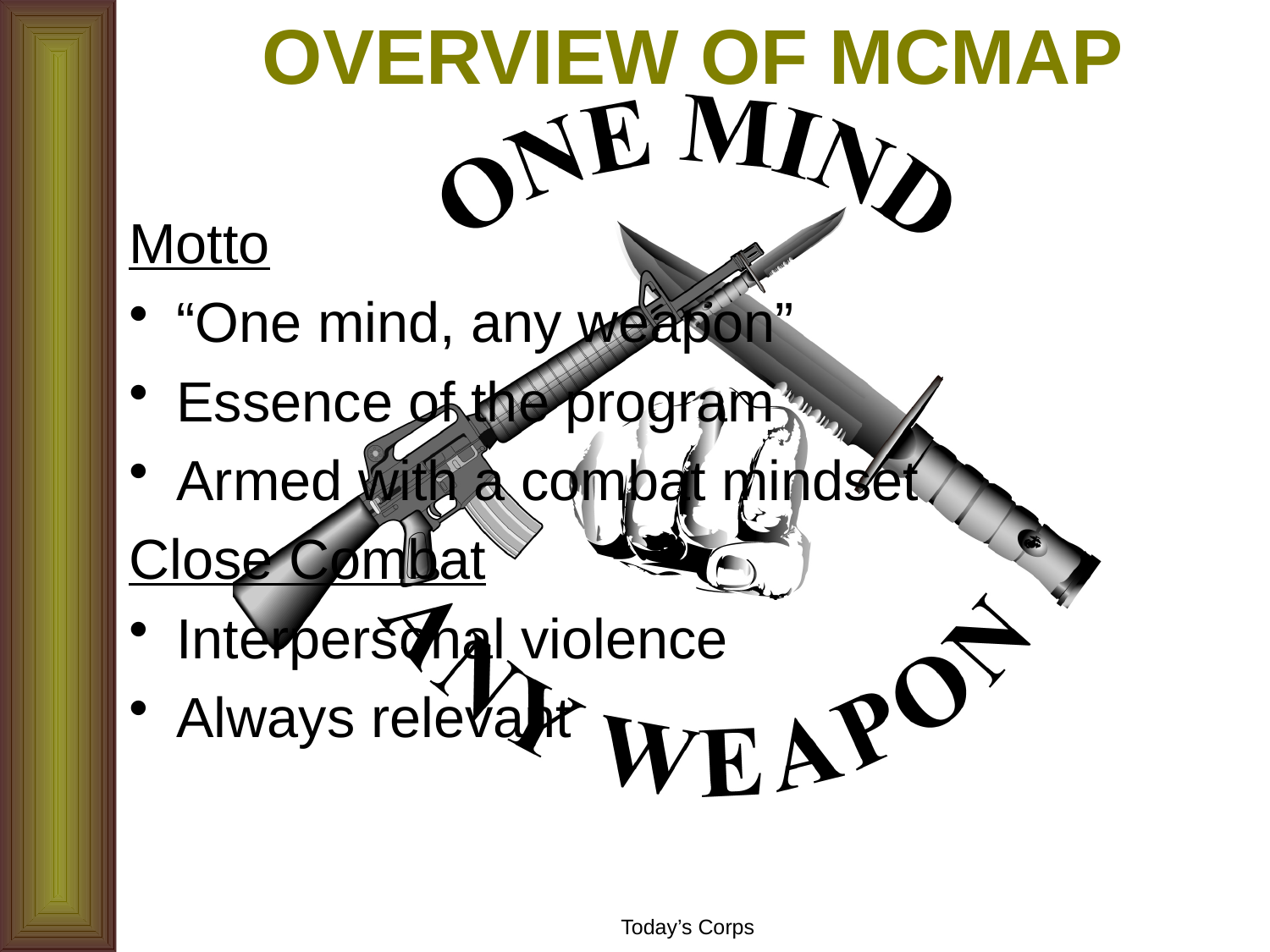

# OVERVIEW OF MCMAP
Motto
“One mind, any weapon”
Essence of the program
Armed with a combat mindset
Close Combat
Interpersonal violence
Always relevant
Today’s Corps